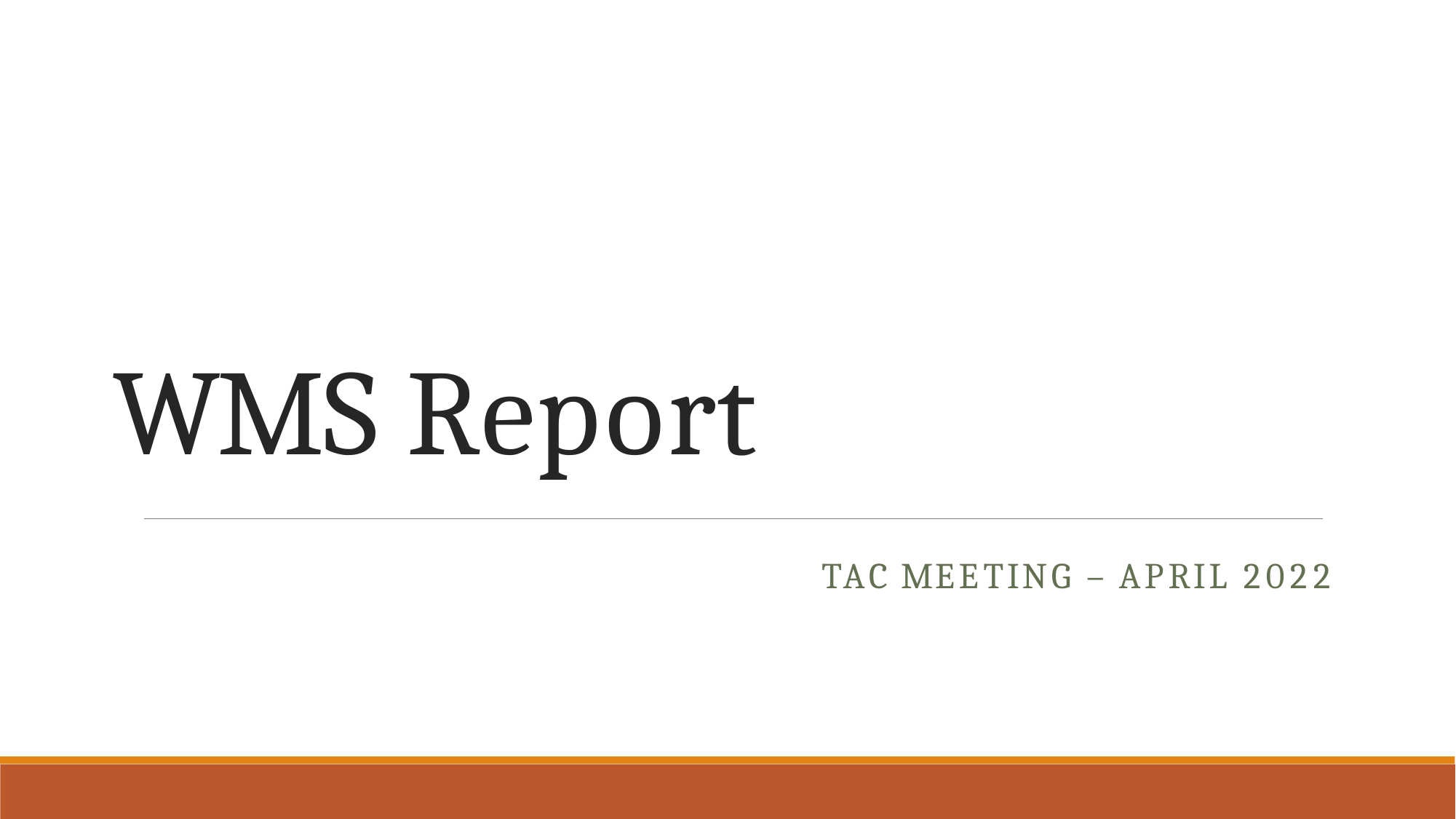

# WMS Report
TAC Meeting – April 2022